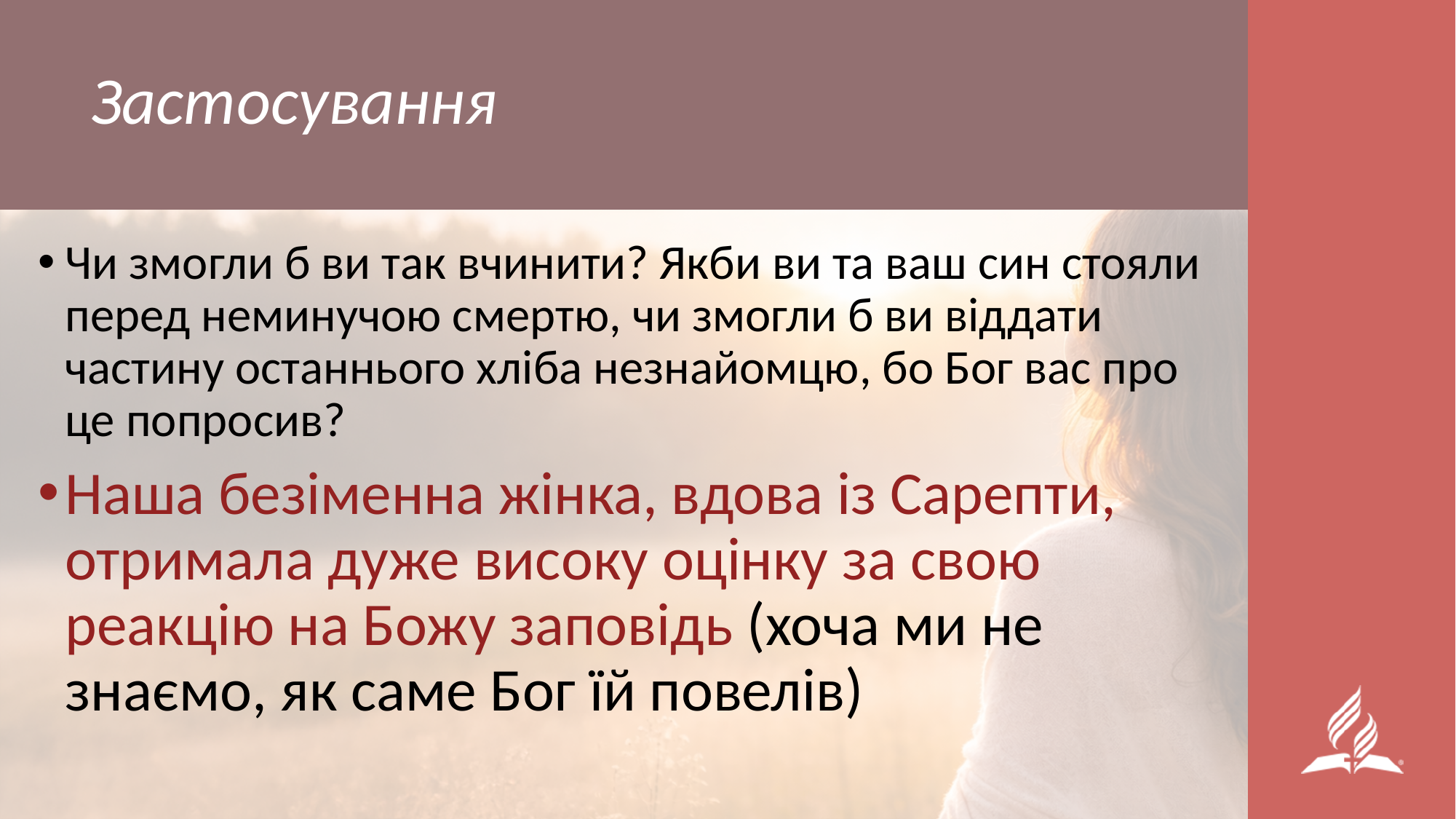

Застосування
Чи змогли б ви так вчинити? Якби ви та ваш син стояли перед неминучою смертю, чи змогли б ви віддати частину останнього хліба незнайомцю, бо Бог вас про це попросив?
Наша безіменна жінка, вдова із Сарепти, отримала дуже високу оцінку за свою реакцію на Божу заповідь (хоча ми не знаємо, як саме Бог їй повелів)